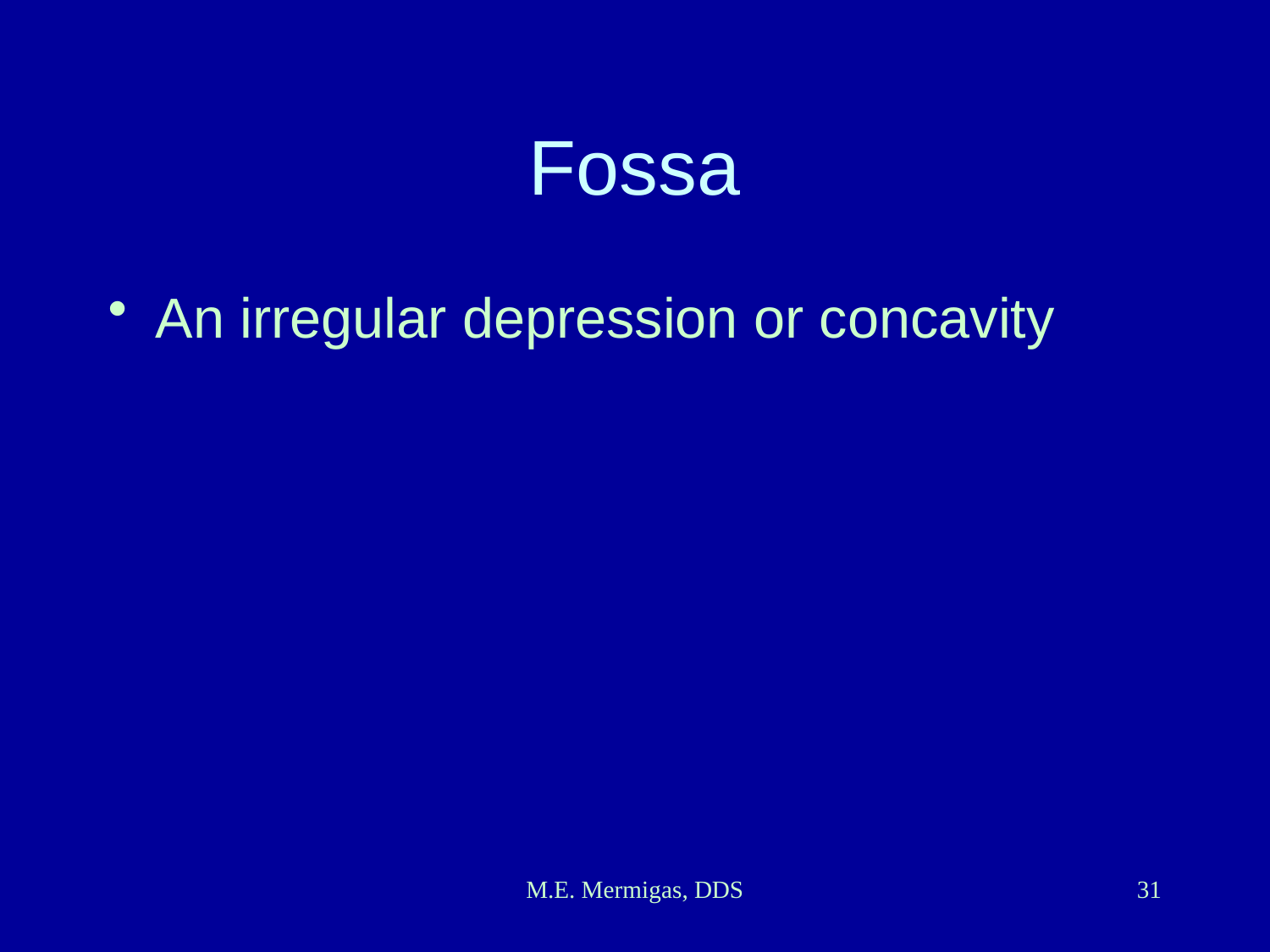

An irregular depression or concavity
# Fossa
M.E. Mermigas, DDS
31